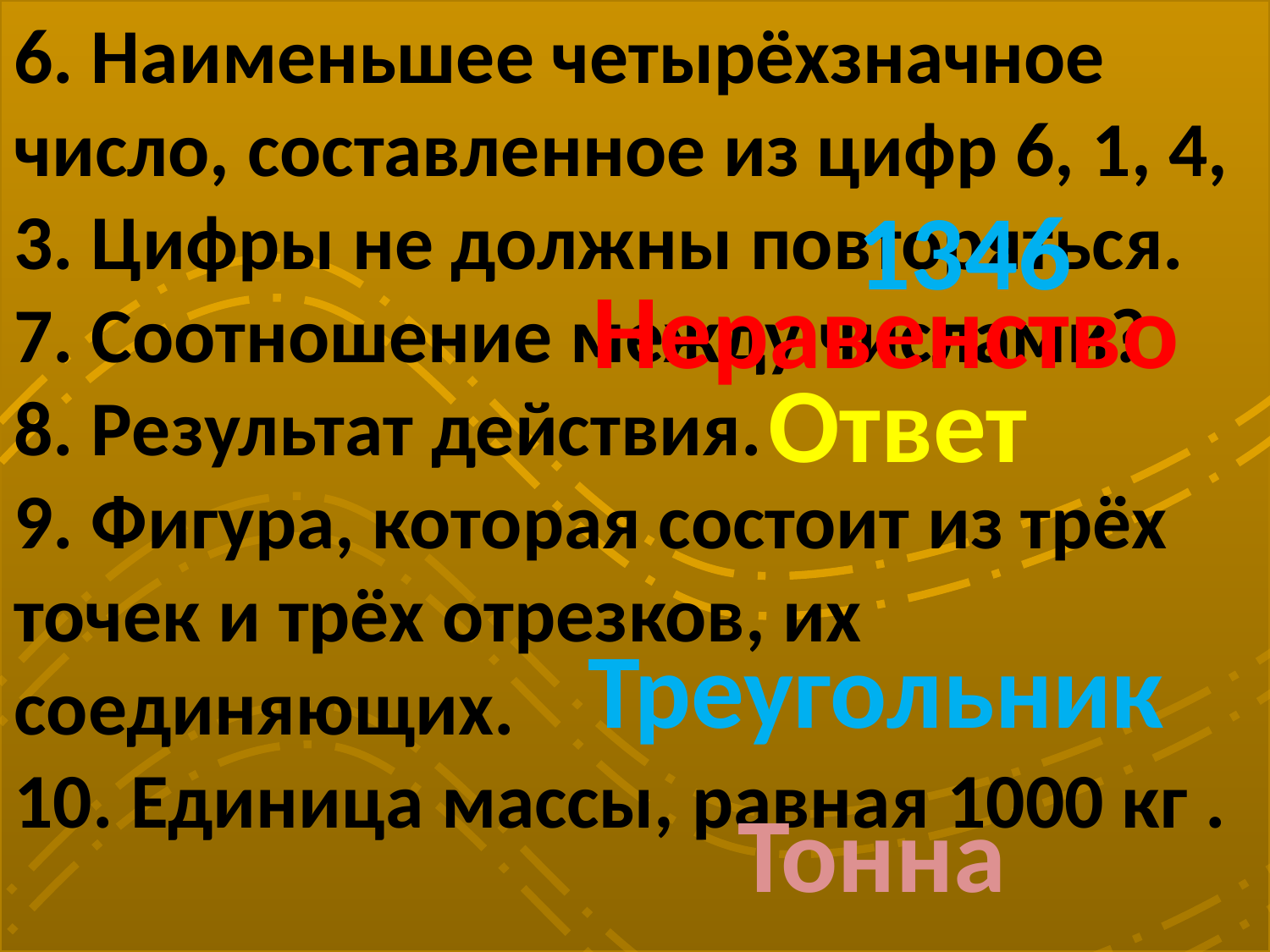

6. Наименьшее четырёхзначное число, составленное из цифр 6, 1, 4, 3. Цифры не должны повторяться.
7. Соотношение между числами?
8. Результат действия.
9. Фигура, которая состоит из трёх точек и трёх отрезков, их соединяющих.
10. Единица массы, равная 1000 кг .
1346
Неравенство
Ответ
Треугольник
Тонна